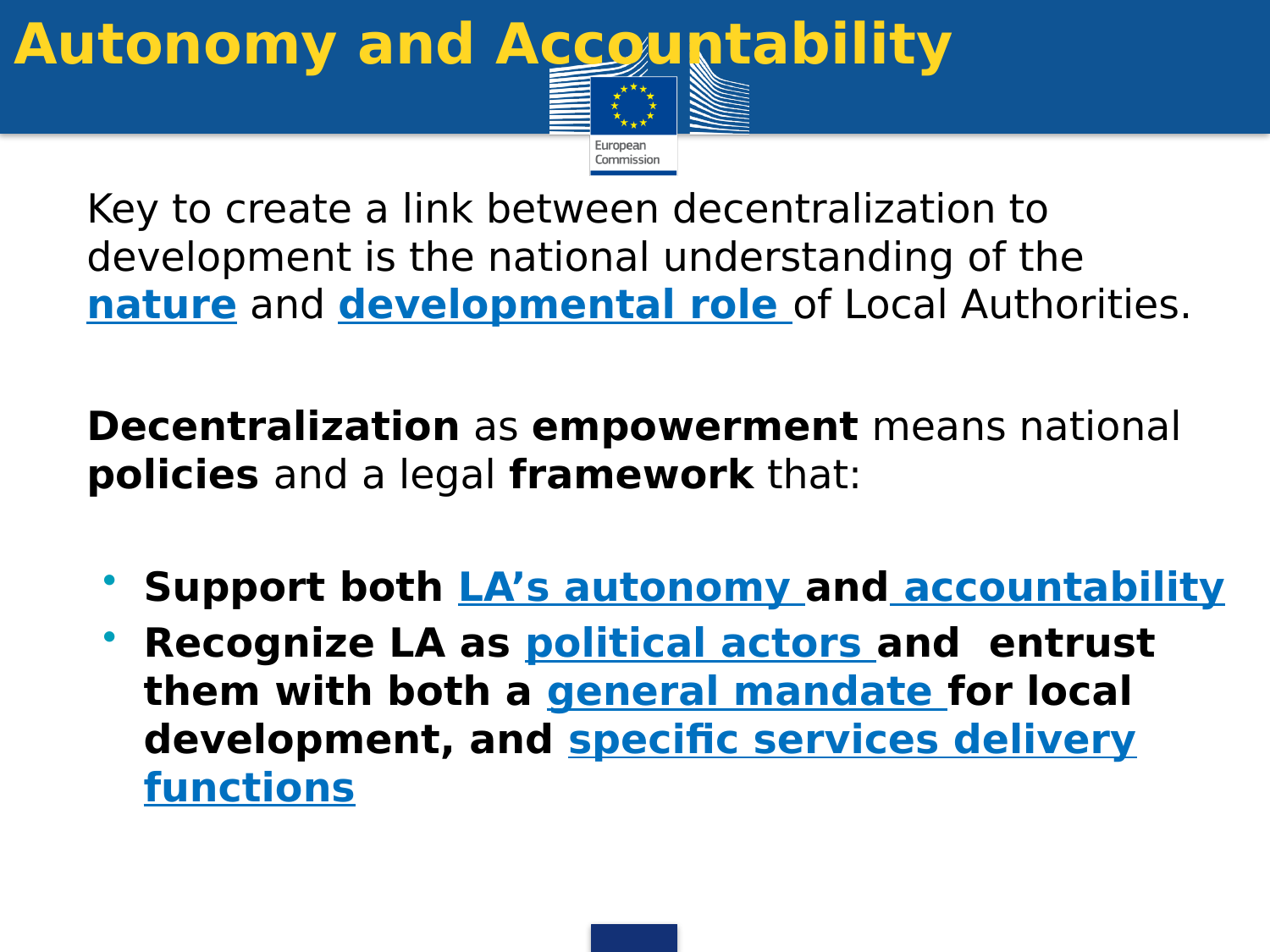

Autonomy and Accountability
Key to create a link between decentralization to development is the national understanding of the nature and developmental role of Local Authorities.

Decentralization as empowerment means national policies and a legal framework that:

Support both LA’s autonomy and accountability
Recognize LA as political actors and  entrust them with both a general mandate for local development, and specific services delivery functions